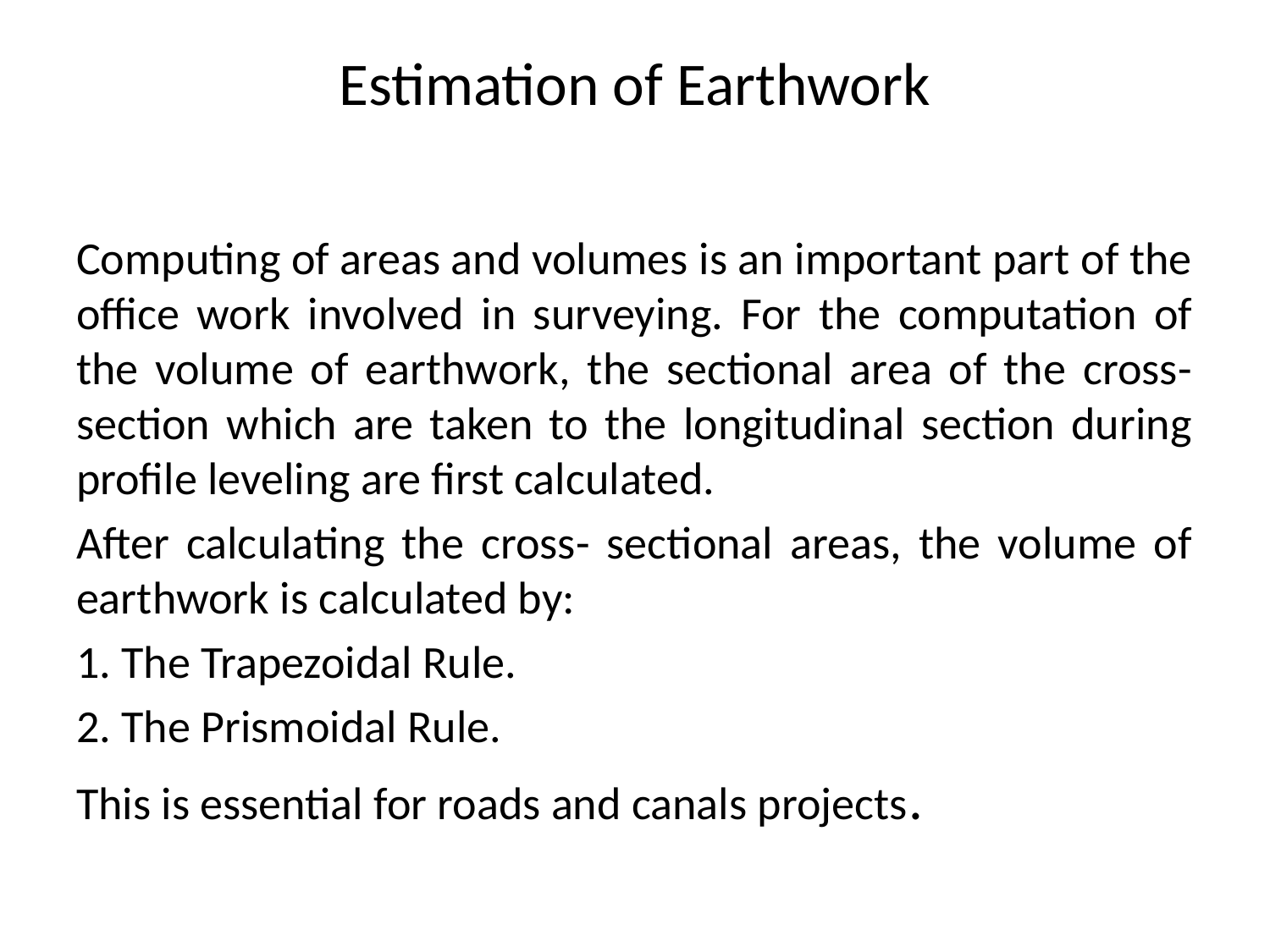

# Estimation of Earthwork
Computing of areas and volumes is an important part of the office work involved in surveying. For the computation of the volume of earthwork, the sectional area of the cross-section which are taken to the longitudinal section during profile leveling are first calculated.
After calculating the cross- sectional areas, the volume of earthwork is calculated by:
1. The Trapezoidal Rule.
2. The Prismoidal Rule.
This is essential for roads and canals projects.